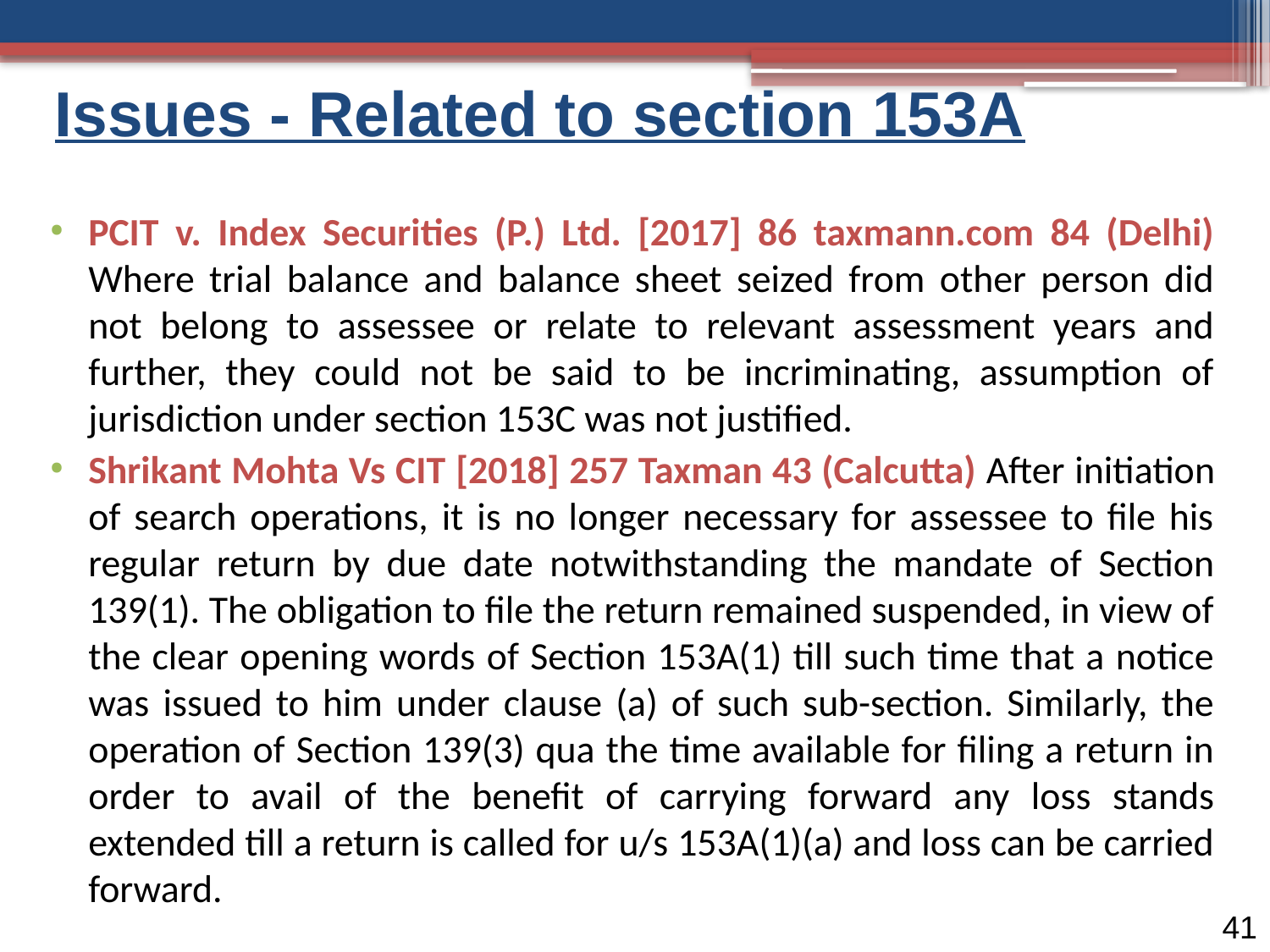

# Issues - Related to section 153A
PCIT v. Index Securities (P.) Ltd. [2017] 86 taxmann.com 84 (Delhi) Where trial balance and balance sheet seized from other person did not belong to assessee or relate to relevant assessment years and further, they could not be said to be incriminating, assumption of jurisdiction under section 153C was not justified.
Shrikant Mohta Vs CIT [2018] 257 Taxman 43 (Calcutta) After initiation of search operations, it is no longer necessary for assessee to file his regular return by due date notwithstanding the mandate of Section 139(1). The obligation to file the return remained suspended, in view of the clear opening words of Section 153A(1) till such time that a notice was issued to him under clause (a) of such sub-section. Similarly, the operation of Section 139(3) qua the time available for filing a return in order to avail of the benefit of carrying forward any loss stands extended till a return is called for u/s 153A(1)(a) and loss can be carried forward.
41